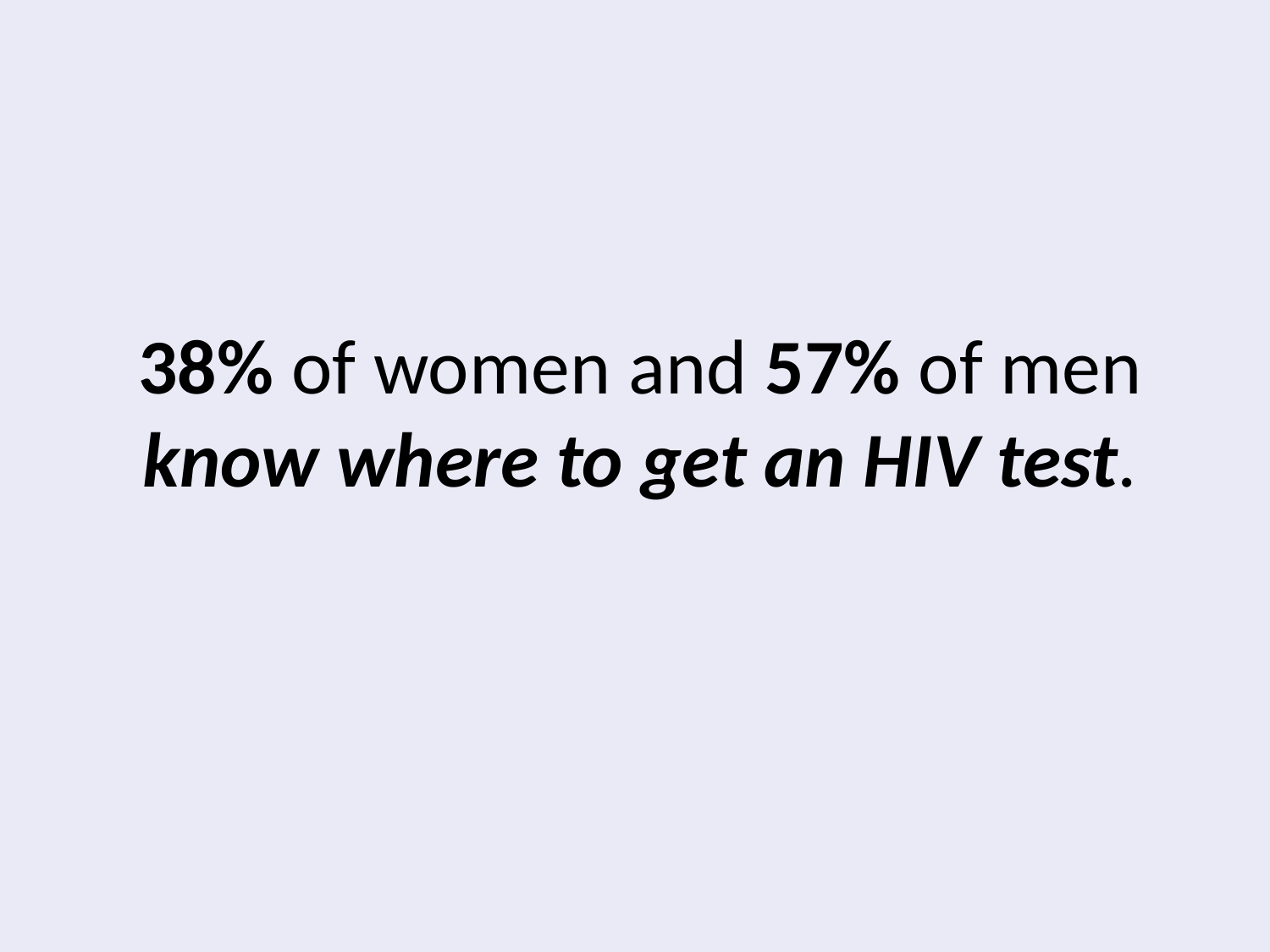

# 38% of women and 57% of men know where to get an HIV test.